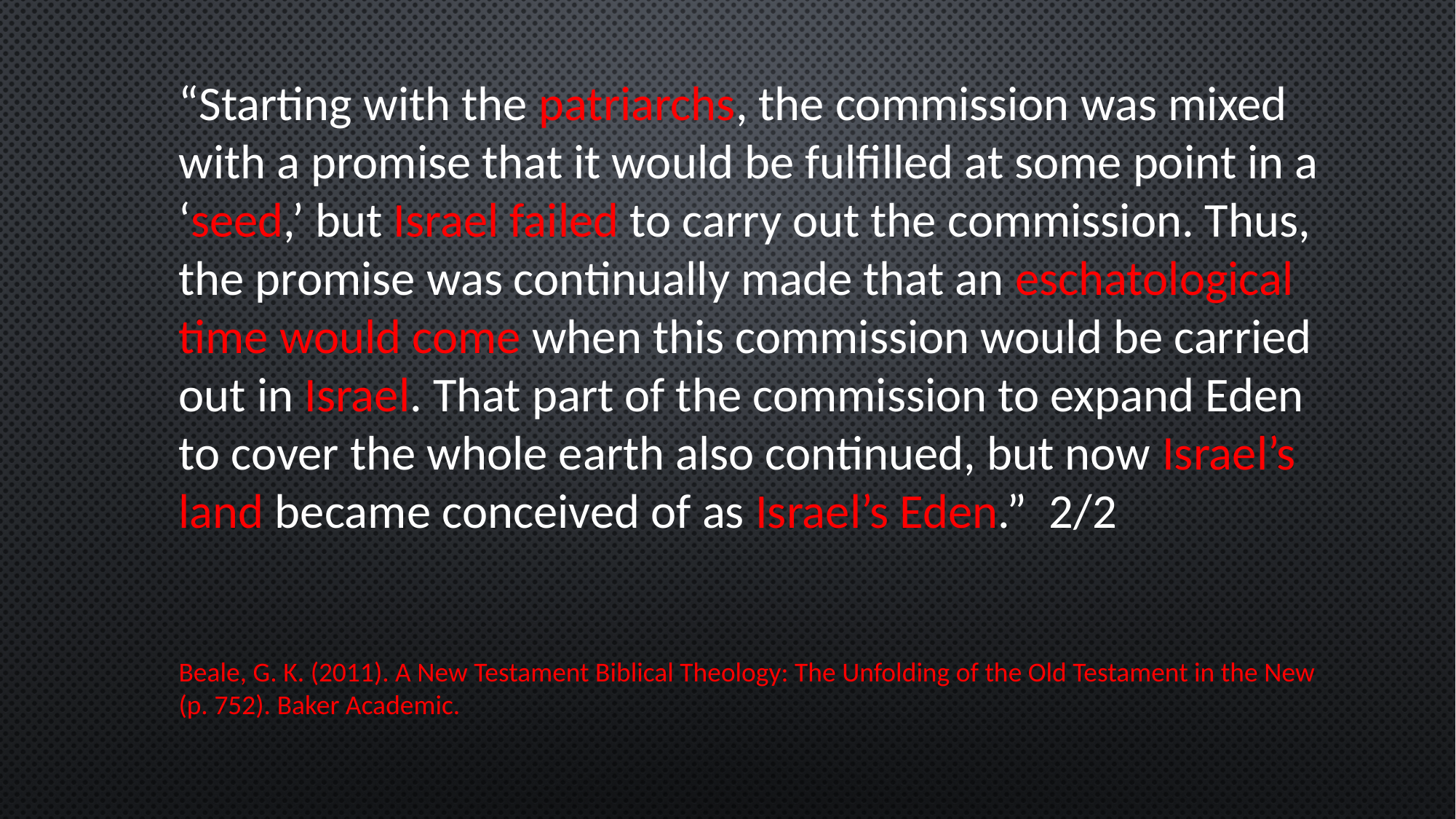

“Starting with the patriarchs, the commission was mixed with a promise that it would be fulfilled at some point in a ‘seed,’ but Israel failed to carry out the commission. Thus, the promise was continually made that an eschatological time would come when this commission would be carried out in Israel. That part of the commission to expand Eden to cover the whole earth also continued, but now Israel’s land became conceived of as Israel’s Eden.”  2/2

Beale, G. K. (2011). A New Testament Biblical Theology: The Unfolding of the Old Testament in the New (p. 752). Baker Academic.